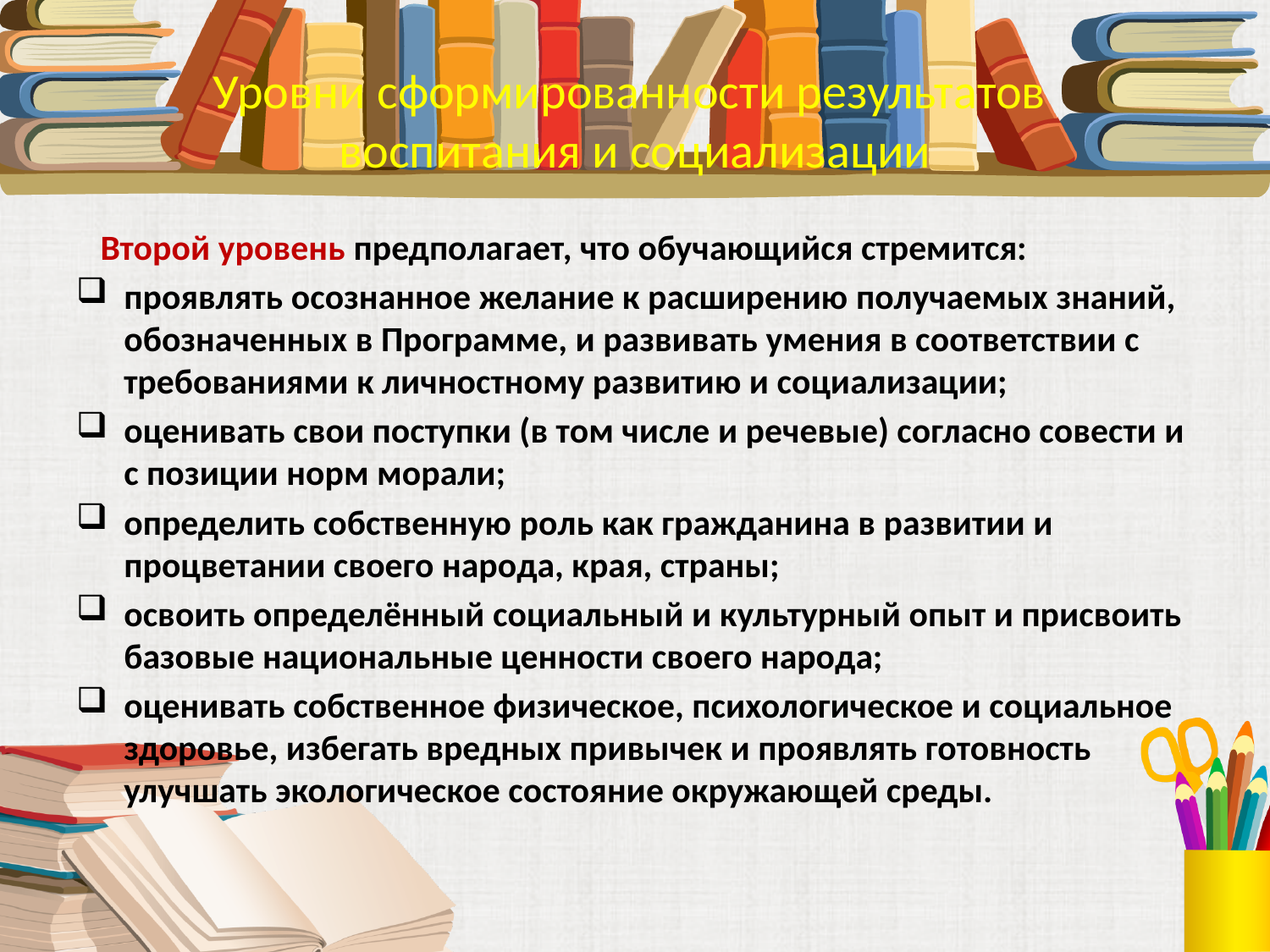

Уровни сформированности результатов
воспитания и социализации
   Второй уровень предполагает, что обучающийся стремится:
проявлять осознанное желание к расширению получаемых знаний, обозначенных в Программе, и развивать умения в соответствии с требованиями к личностному развитию и социализации;
оценивать свои поступки (в том числе и речевые) согласно совести и с позиции норм морали;
определить собственную роль как гражданина в развитии и процветании своего народа, края, страны;
освоить определённый социальный и культурный опыт и присвоить базовые национальные ценности своего народа;
оценивать собственное физическое, психологическое и социальное здоровье, избегать вредных привычек и проявлять готовность улучшать экологическое состояние окружающей среды.